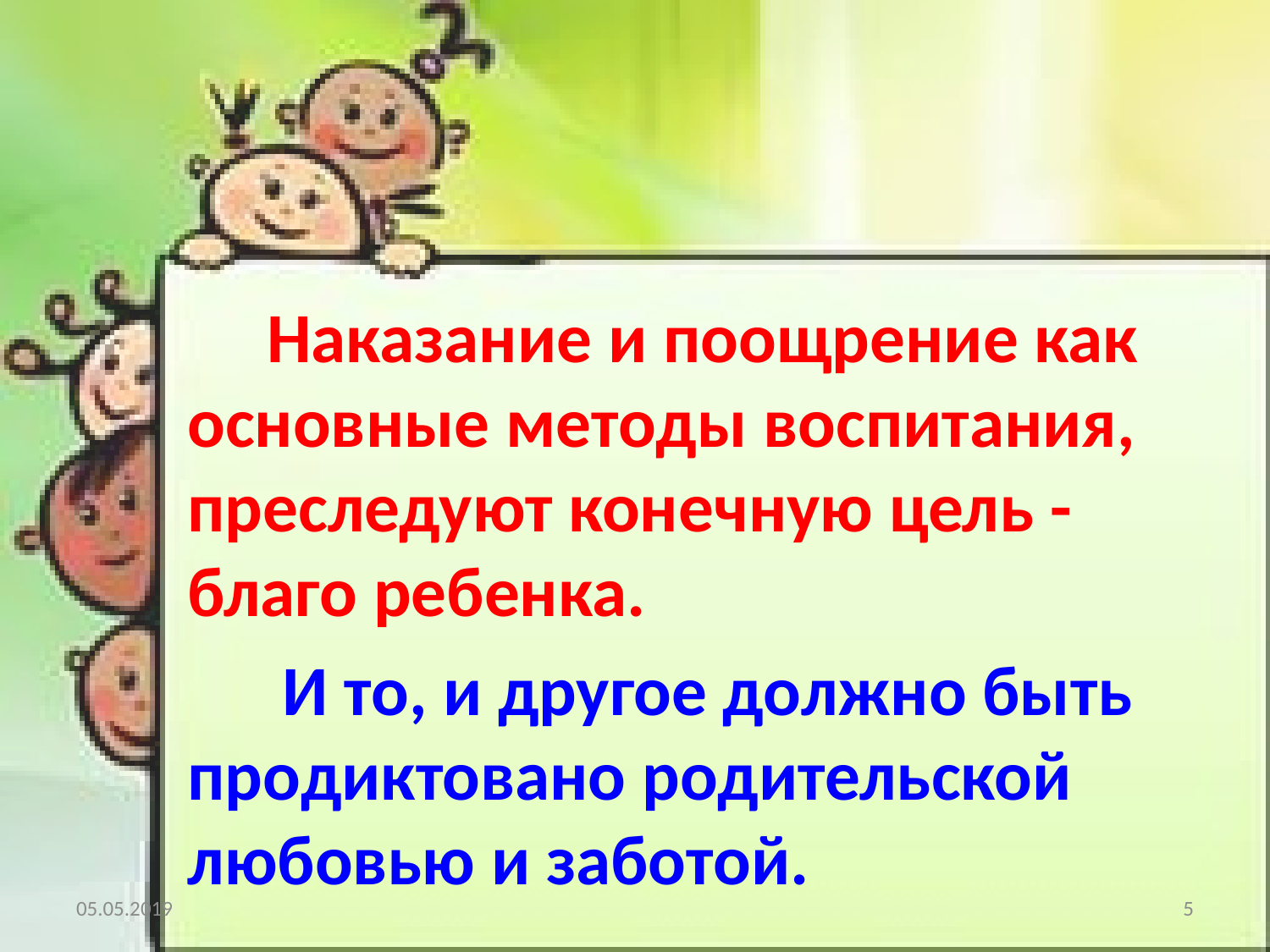

Наказание и поощрение как основные методы воспитания, преследуют конечную цель - благо ребенка.
         И то, и другое должно быть продиктовано родительской любовью и заботой.

05.05.2019
5